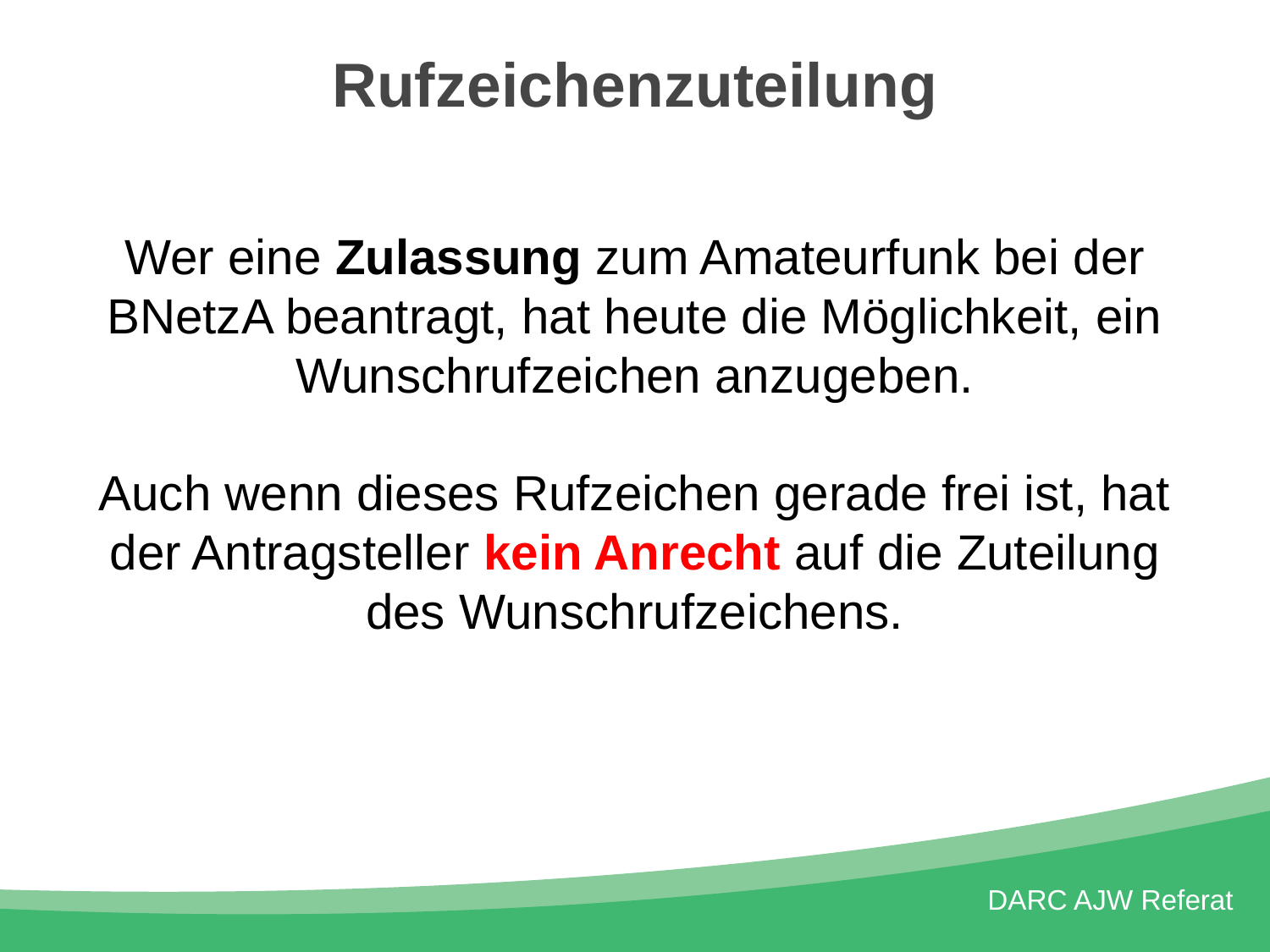

# Rufzeichenzuteilung

Wer eine Zulassung zum Amateurfunk bei der BNetzA beantragt, hat heute die Möglichkeit, ein Wunschrufzeichen anzugeben.
Auch wenn dieses Rufzeichen gerade frei ist, hat der Antragsteller kein Anrecht auf die Zuteilung des Wunschrufzeichens.